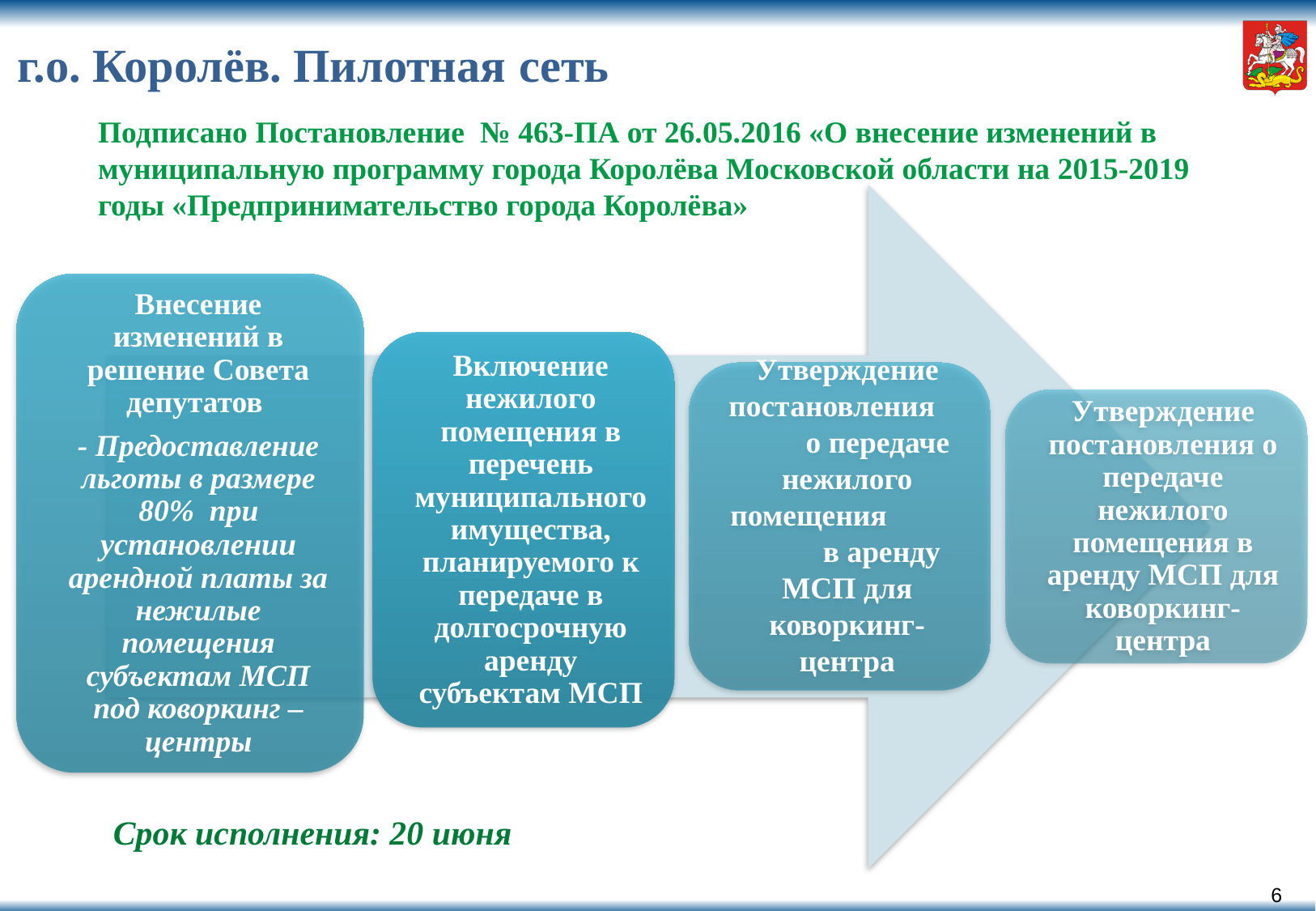

# г.о. Королёв. Пилотная сеть
Подписано Постановление  № 463-ПА от 26.05.2016 «О внесение изменений в муниципальную программу города Королёва Московской области на 2015-2019 годы «Предпринимательство города Королёва»
Включение нежилого помещения в перечень муниципального имущества, планируемого к передаче в долгосрочную аренду субъектам МСП
Внесение изменений в решение Совета депутатов
- Предоставление льготы в размере 80%  при установлении арендной платы за нежилые помещения субъектам МСП под коворкинг – центры
Утверждение постановления             о передаче нежилого помещения                    в аренду МСП для коворкинг-центра

Утверждение постановления о передаче нежилого помещения в аренду МСП для коворкинг-центра
Срок исполнения: 20 июня
6